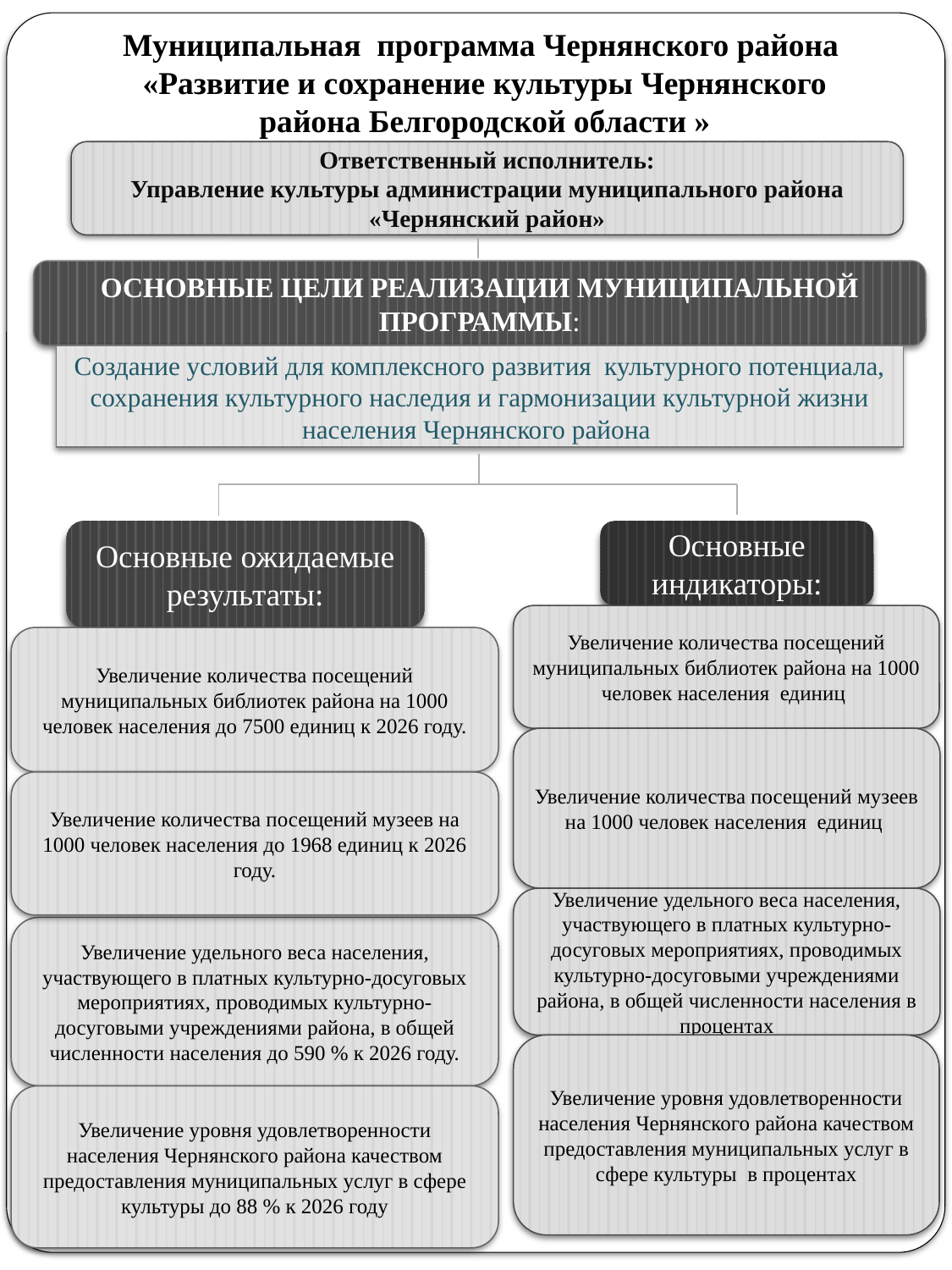

Муниципальная  программа Чернянского района  «Развитие и сохранение культуры Чернянского района Белгородской области »
Ответственный исполнитель:
Управление культуры администрации муниципального района «Чернянский район»
ОСНОВНЫЕ ЦЕЛИ РЕАЛИЗАЦИИ МУНИЦИПАЛЬНОЙ ПРОГРАММЫ:
Создание условий для комплексного развития  культурного потенциала, сохранения культурного наследия и гармонизации культурной жизни населения Чернянского района
Основные ожидаемые результаты:
Основные индикаторы:
Увеличение количества посещений муниципальных библиотек района на 1000 человек населения  единиц
Увеличение количества посещений муниципальных библиотек района на 1000 человек населения до 7500 единиц к 2026 году.
Увеличение количества посещений музеев на 1000 человек населения  единиц
Увеличение количества посещений музеев на 1000 человек населения до 1968 единиц к 2026 году.
Увеличение удельного веса населения, участвующего в платных культурно-досуговых мероприятиях, проводимых культурно-досуговыми учреждениями района, в общей численности населения в процентах
Увеличение удельного веса населения, участвующего в платных культурно-досуговых мероприятиях, проводимых культурно-досуговыми учреждениями района, в общей численности населения до 590 % к 2026 году.
Увеличение уровня удовлетворенности населения Чернянского района качеством предоставления муниципальных услуг в сфере культуры  в процентах
Увеличение уровня удовлетворенности населения Чернянского района качеством предоставления муниципальных услуг в сфере культуры до 88 % к 2026 году